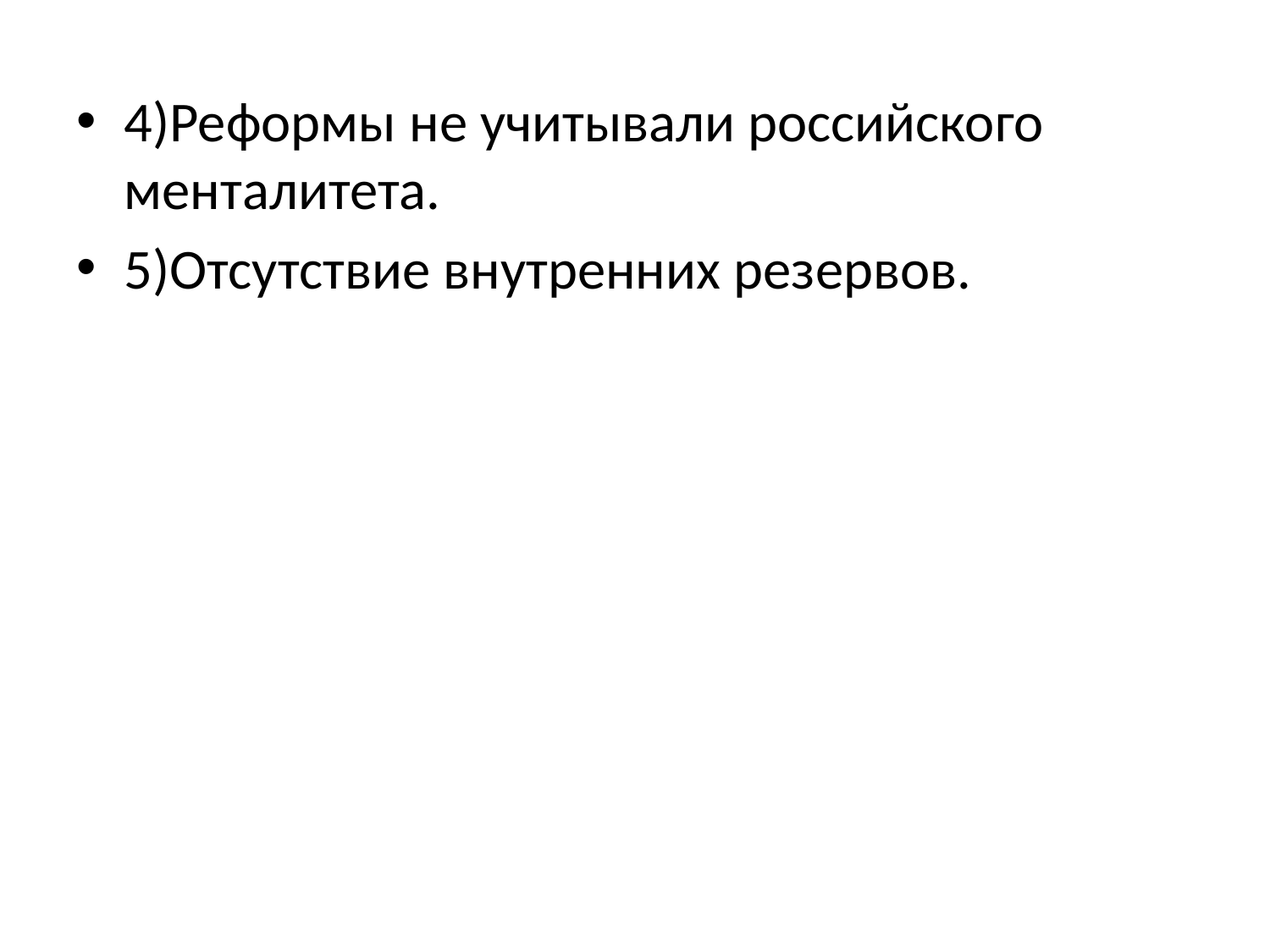

4)Реформы не учитывали российского менталитета.
5)Отсутствие внутренних резервов.